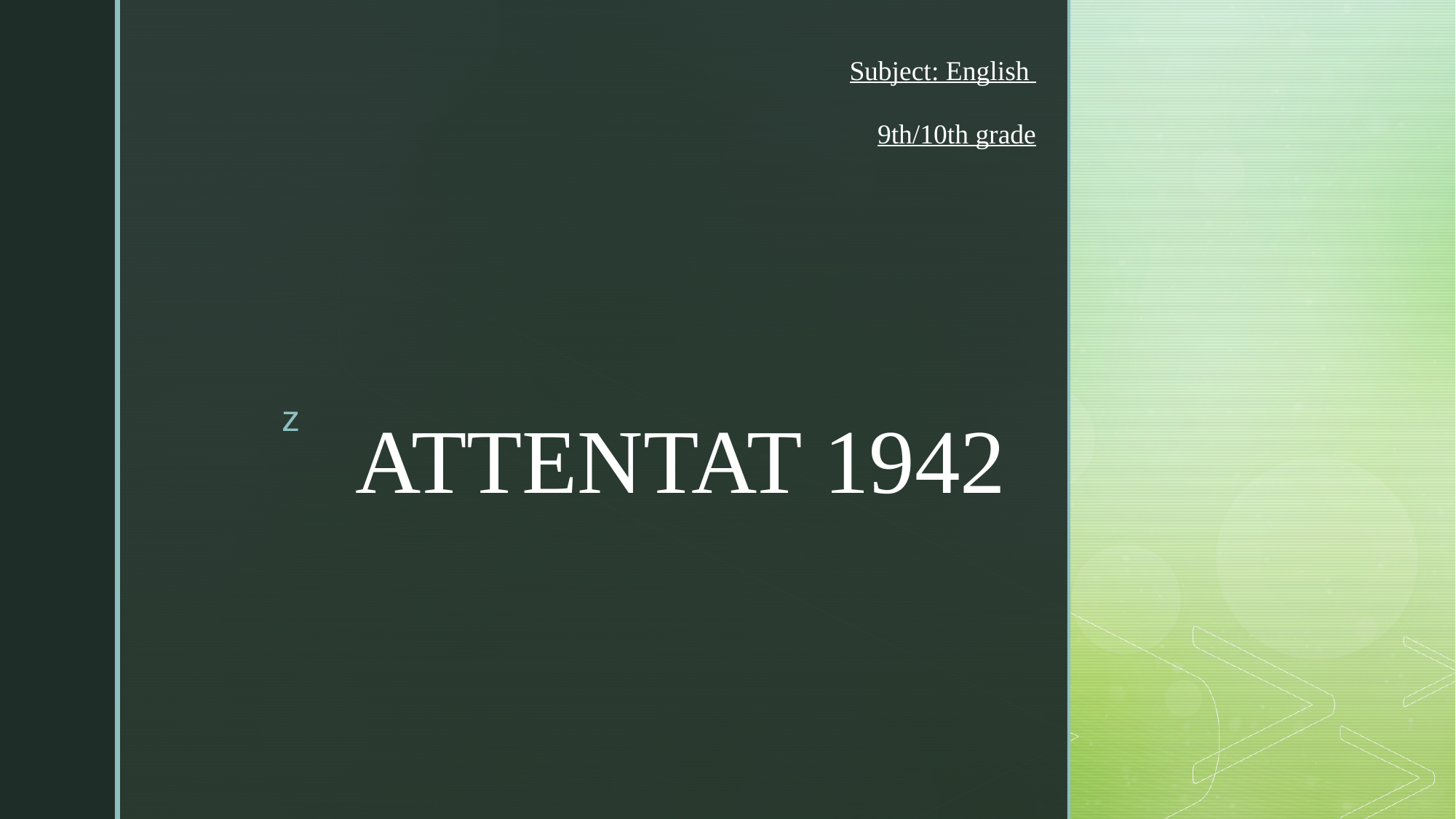

Subject: English
9th/10th grade
# ATTENTAT 1942